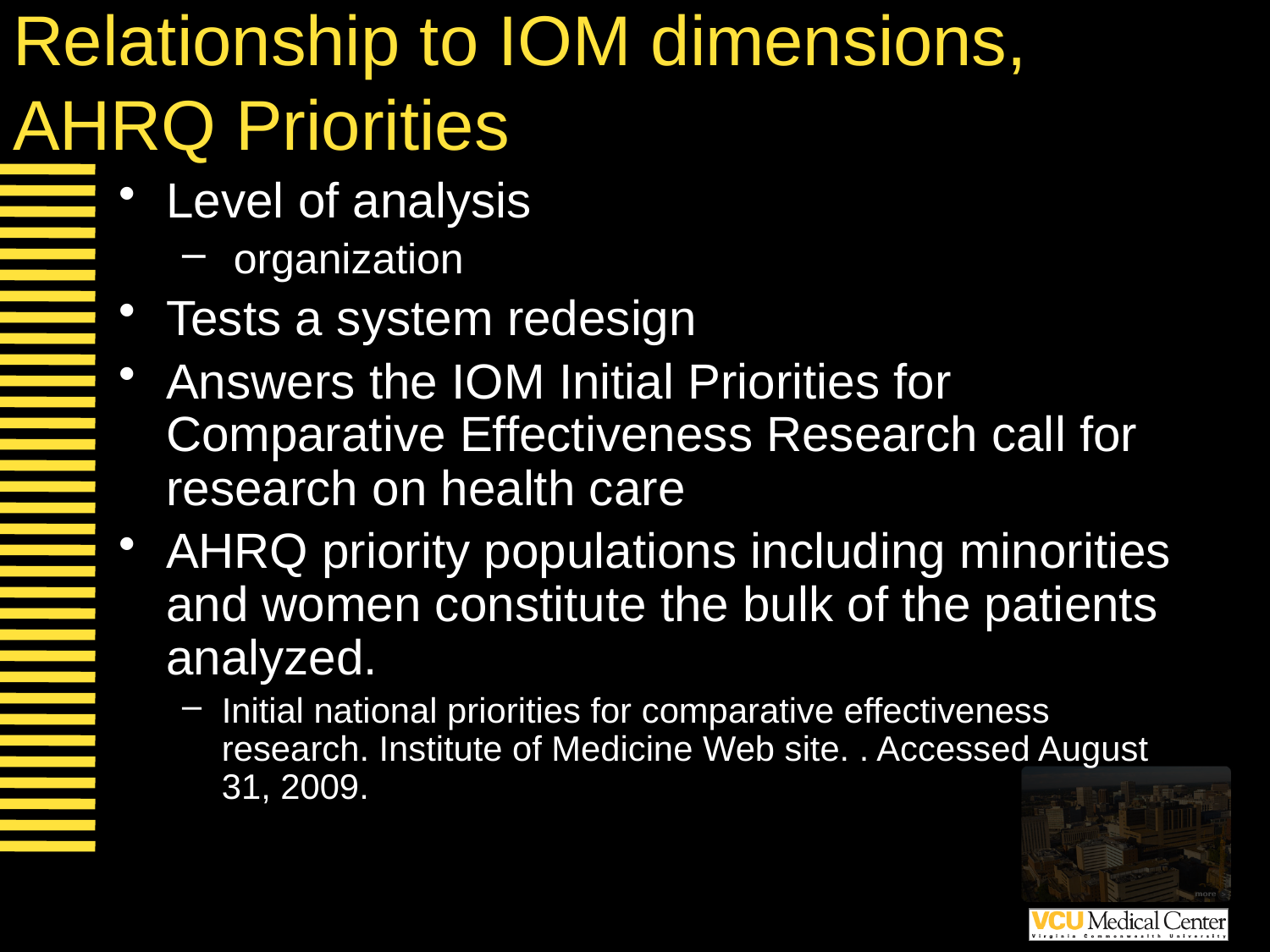

# Relationship to IOM dimensions, AHRQ Priorities
Level of analysis
 organization
Tests a system redesign
Answers the IOM Initial Priorities for Comparative Effectiveness Research call for research on health care
AHRQ priority populations including minorities and women constitute the bulk of the patients analyzed.
Initial national priorities for comparative effectiveness research. Institute of Medicine Web site. . Accessed August 31, 2009.